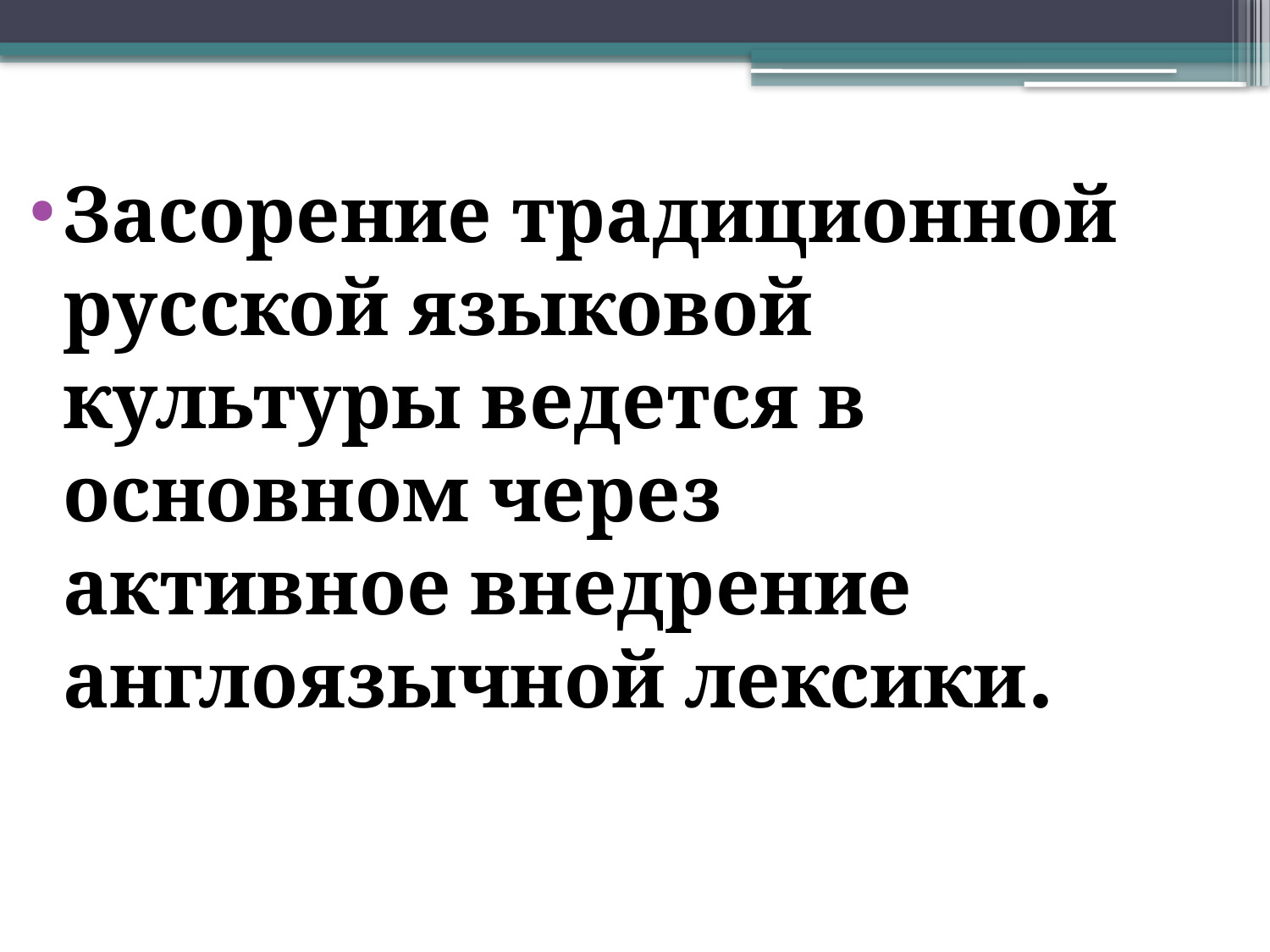

Засорение традиционной русской языковой культуры ведется в основном через активное внедрение англоязычной лексики.